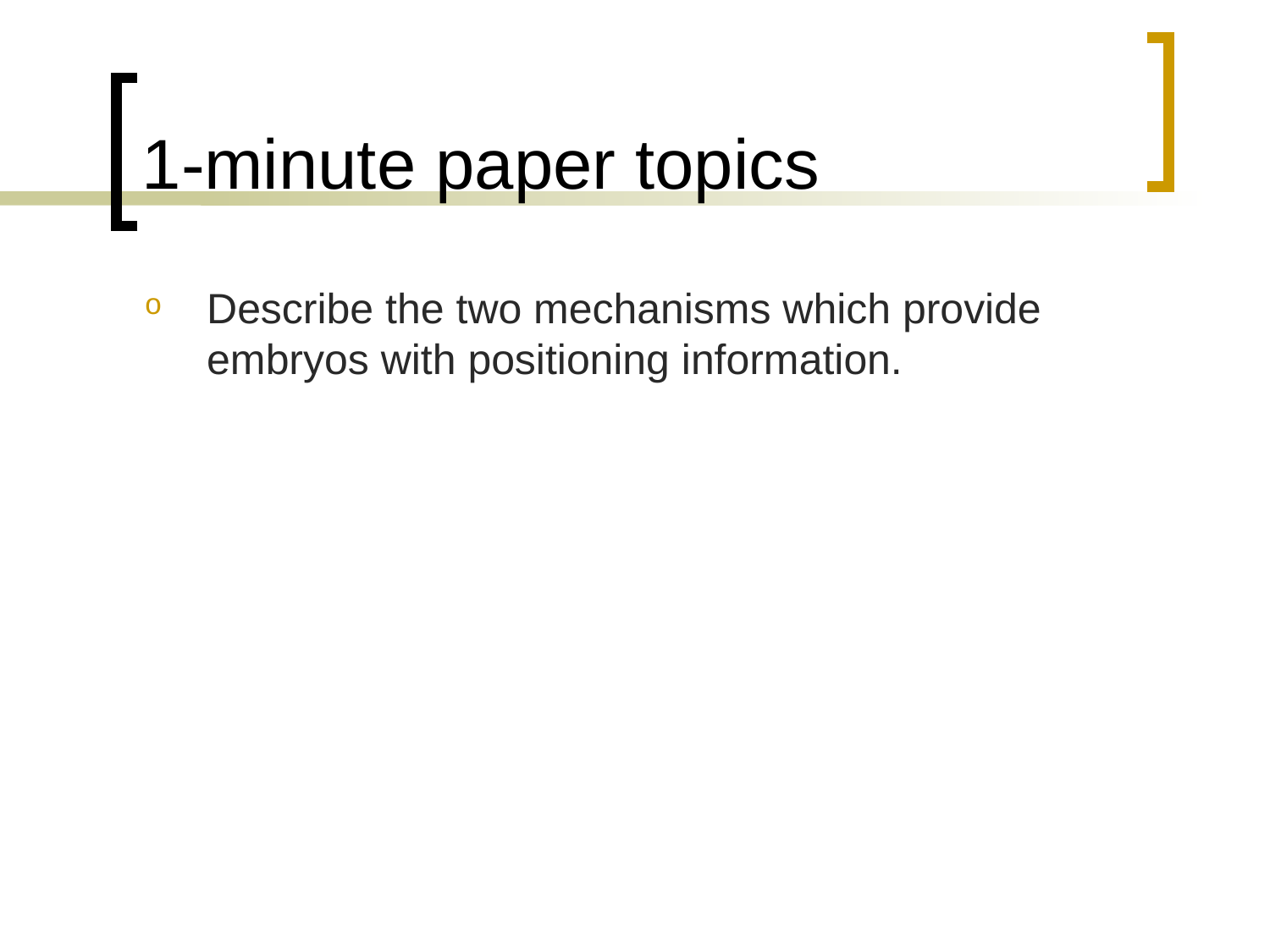

# 1-minute paper topics
Describe the two mechanisms which provide embryos with positioning information.